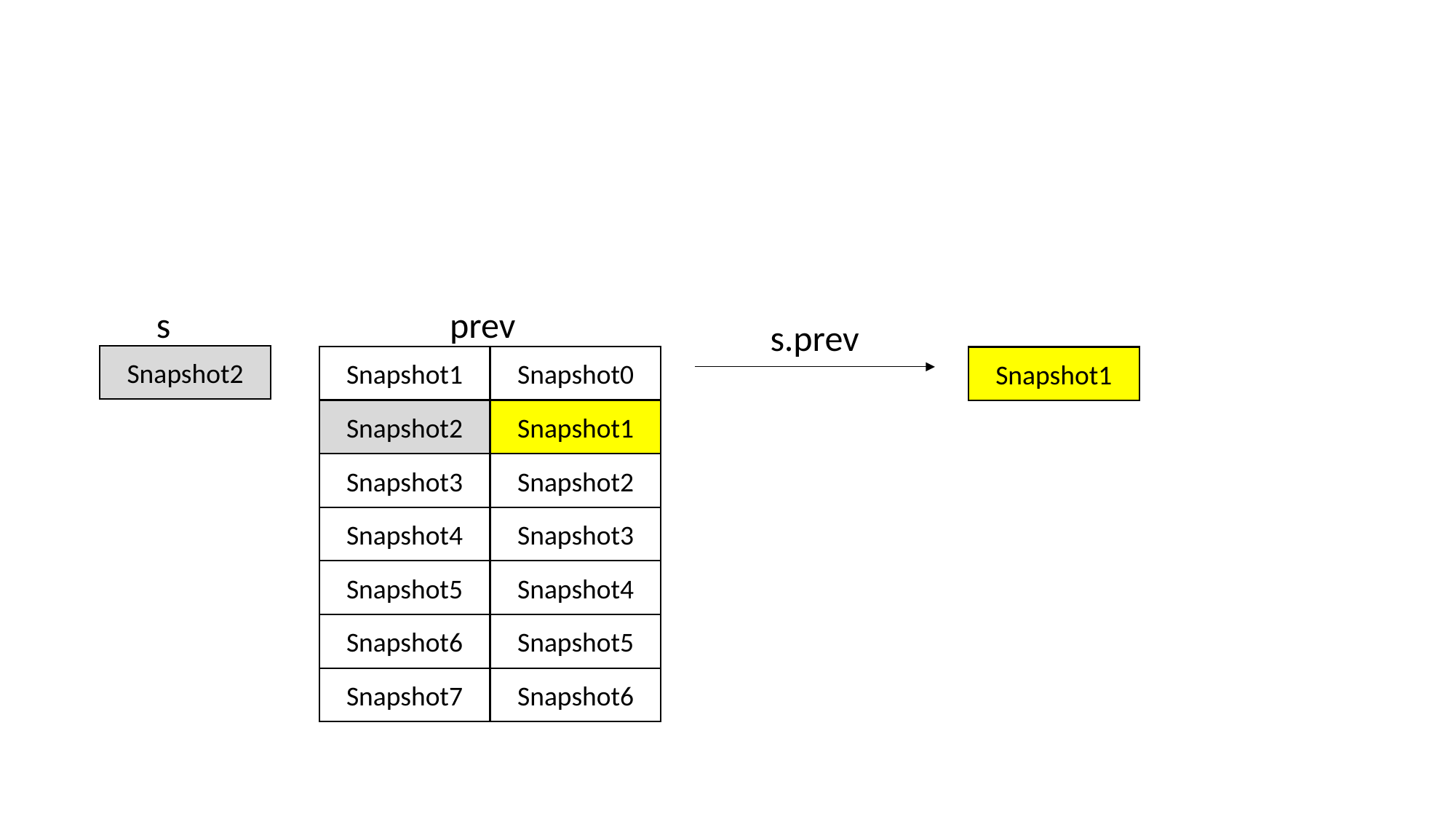

s
prev
s.prev
Snapshot2
Snapshot1
Snapshot0
Snapshot1
Snapshot2
Snapshot1
Snapshot3
Snapshot2
Snapshot4
Snapshot3
Snapshot5
Snapshot4
Snapshot6
Snapshot5
Snapshot7
Snapshot6